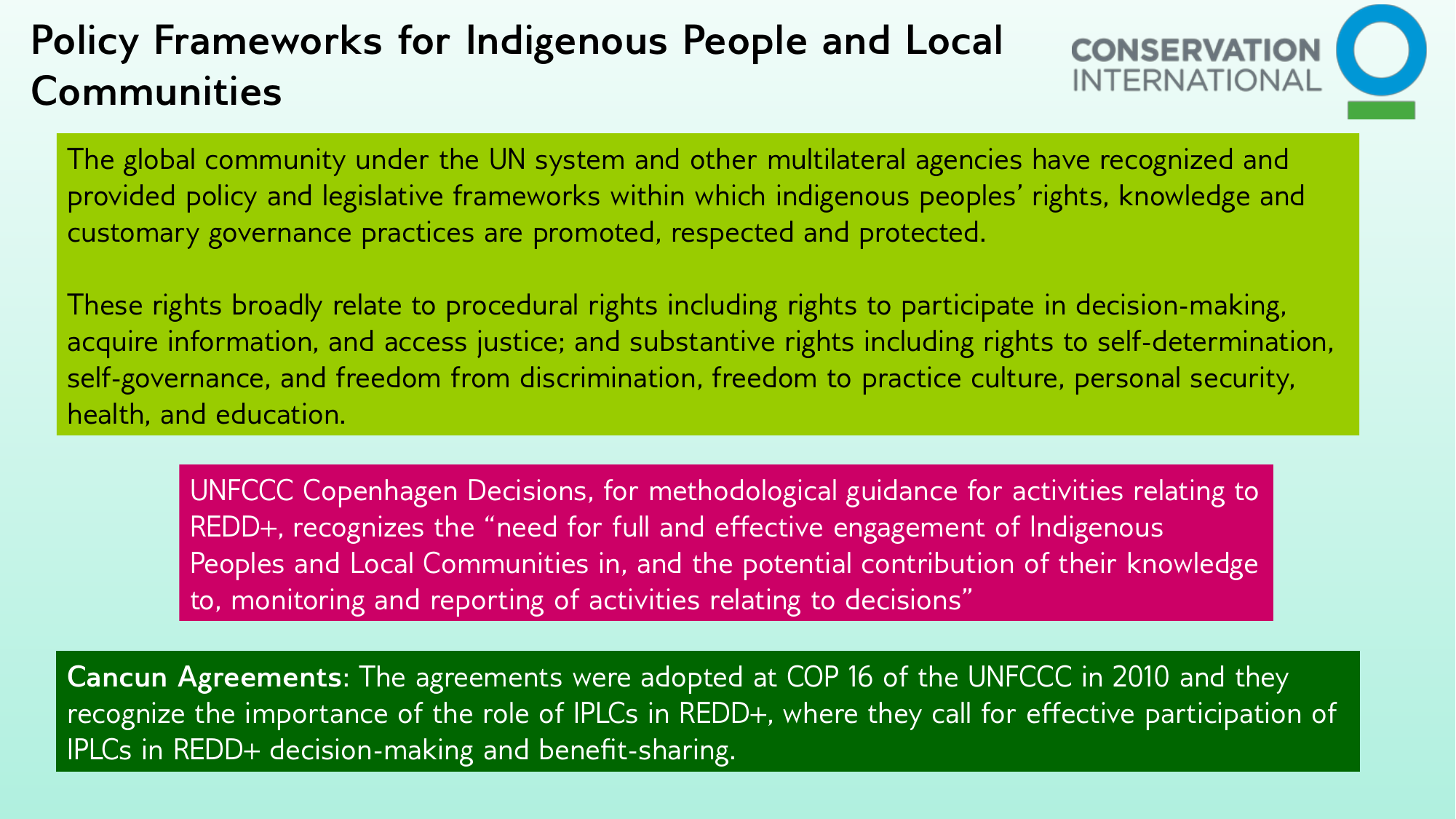

Policy Frameworks for Indigenous People and Local Communities
The global community under the UN system and other multilateral agencies have recognized and provided policy and legislative frameworks within which indigenous peoples’ rights, knowledge and customary governance practices are promoted, respected and protected.

These rights broadly relate to procedural rights including rights to participate in decision-making, acquire information, and access justice; and substantive rights including rights to self-determination, self-governance, and freedom from discrimination, freedom to practice culture, personal security, health, and education.
UNFCCC Copenhagen Decisions, for methodological guidance for activities relating to REDD+, recognizes the “need for full and effective engagement of Indigenous Peoples and Local Communities in, and the potential contribution of their knowledge to, monitoring and reporting of activities relating to decisions”
Cancun Agreements: The agreements were adopted at COP 16 of the UNFCCC in 2010 and they recognize the importance of the role of IPLCs in REDD+, where they call for effective participation of IPLCs in REDD+ decision-making and benefit-sharing.